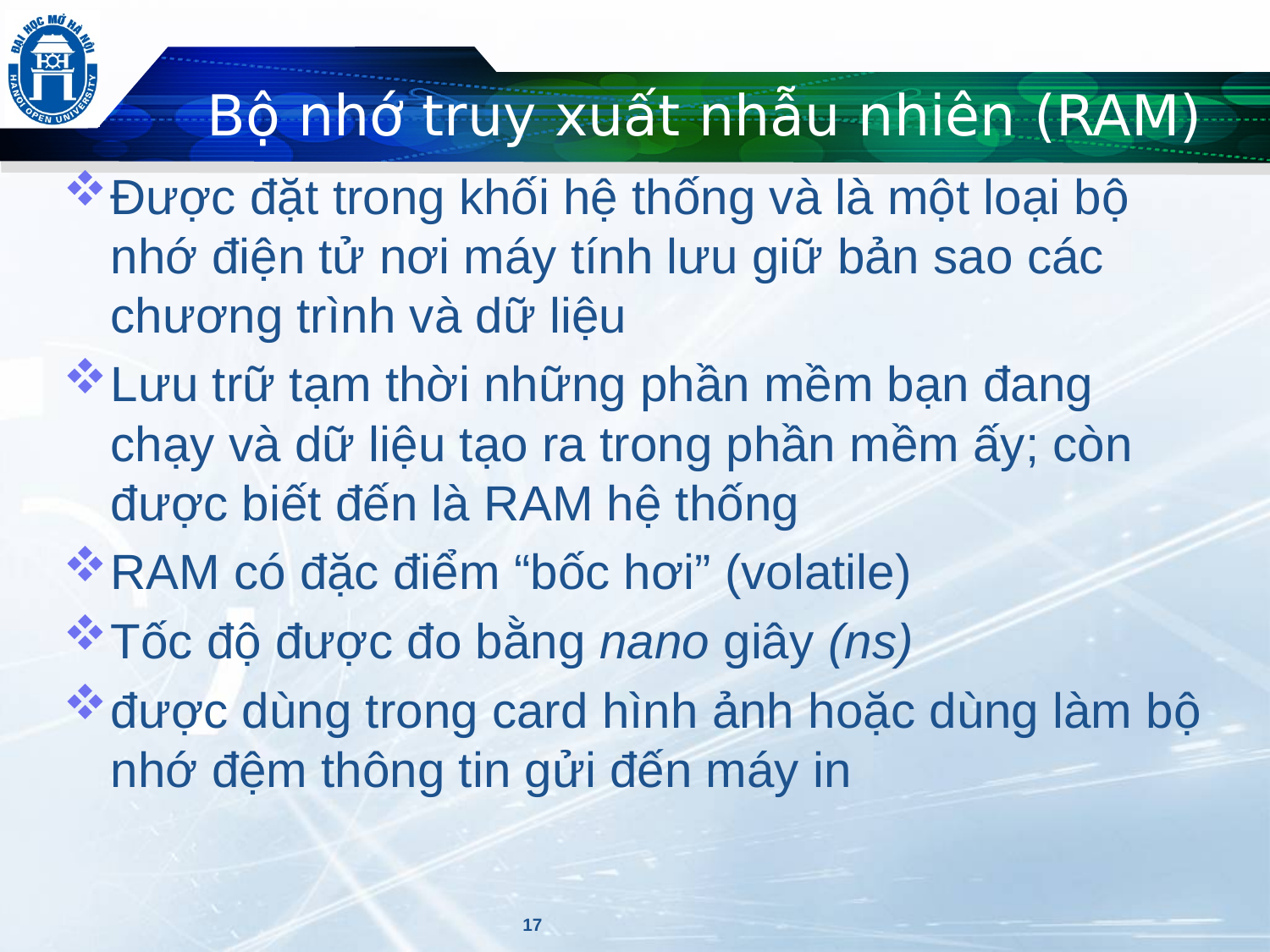

# Bộ nhớ truy xuất nhẫu nhiên (RAM)
Được đặt trong khối hệ thống và là một loại bộ nhớ điện tử nơi máy tính lưu giữ bản sao các chương trình và dữ liệu
Lưu trữ tạm thời những phần mềm bạn đang chạy và dữ liệu tạo ra trong phần mềm ấy; còn được biết đến là RAM hệ thống
RAM có đặc điểm “bốc hơi” (volatile)
Tốc độ được đo bằng nano giây (ns)
được dùng trong card hình ảnh hoặc dùng làm bộ nhớ đệm thông tin gửi đến máy in
17